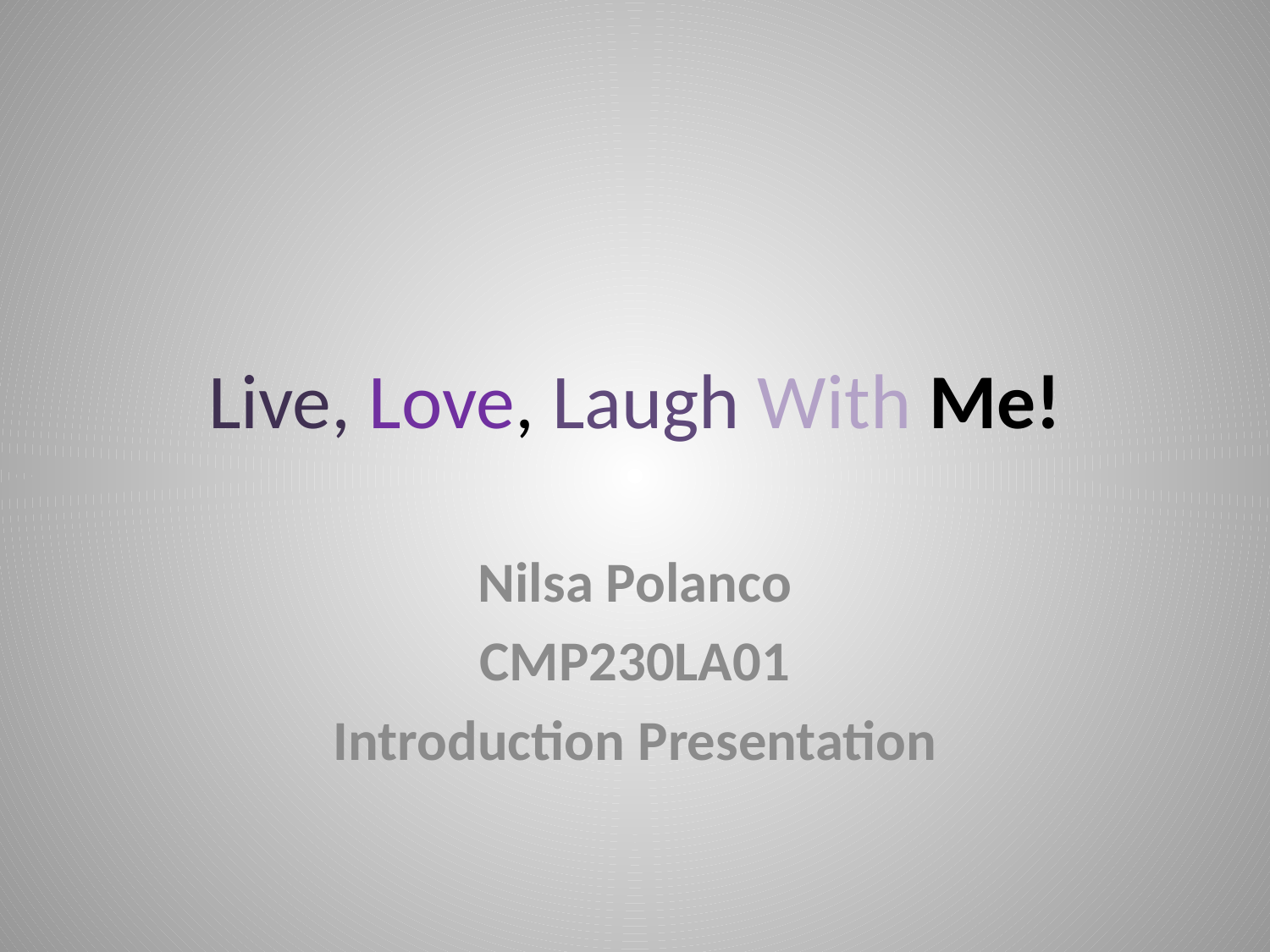

# Live, Love, Laugh With Me!
Nilsa Polanco
CMP230LA01
Introduction Presentation